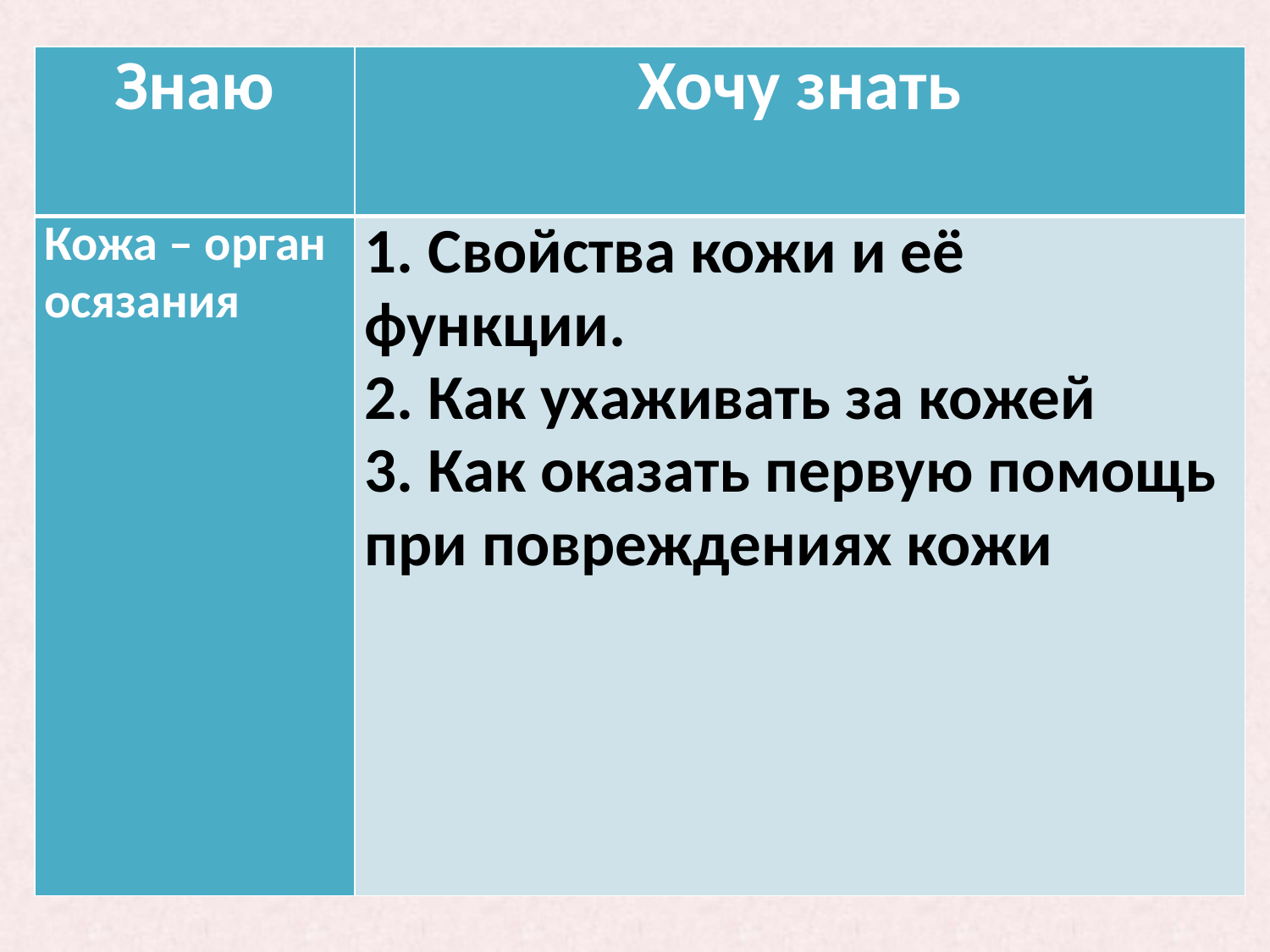

#
| Знаю | Хочу знать |
| --- | --- |
| Кожа – орган осязания | 1. Свойства кожи и её функции. 2. Как ухаживать за кожей 3. Как оказать первую помощь при повреждениях кожи |